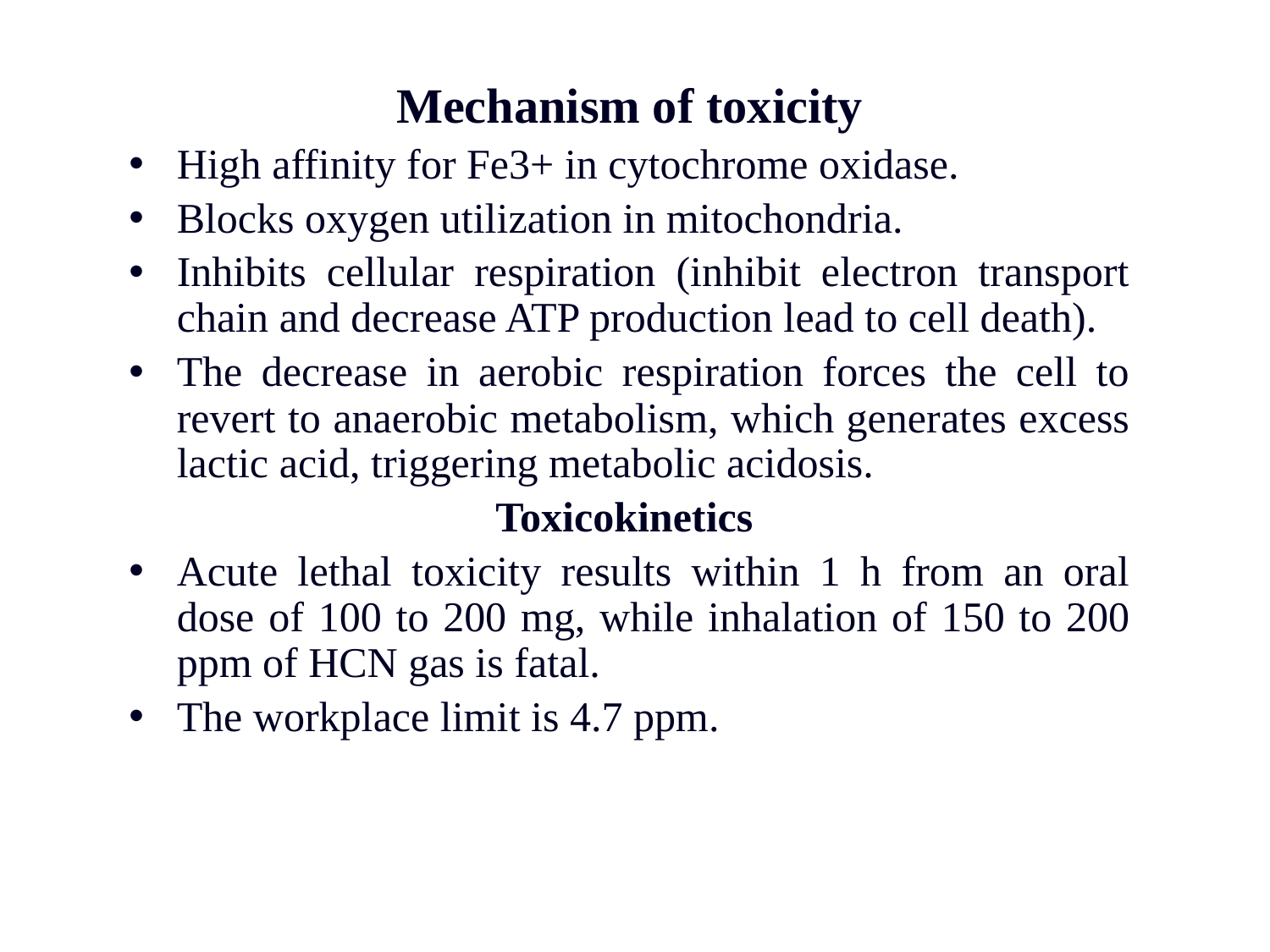

Mechanism of toxicity
High affinity for Fe3+ in cytochrome oxidase.
Blocks oxygen utilization in mitochondria.
Inhibits cellular respiration (inhibit electron transport chain and decrease ATP production lead to cell death).
The decrease in aerobic respiration forces the cell to revert to anaerobic metabolism, which generates excess lactic acid, triggering metabolic acidosis.
Toxicokinetics
Acute lethal toxicity results within 1 h from an oral dose of 100 to 200 mg, while inhalation of 150 to 200 ppm of HCN gas is fatal.
The workplace limit is 4.7 ppm.